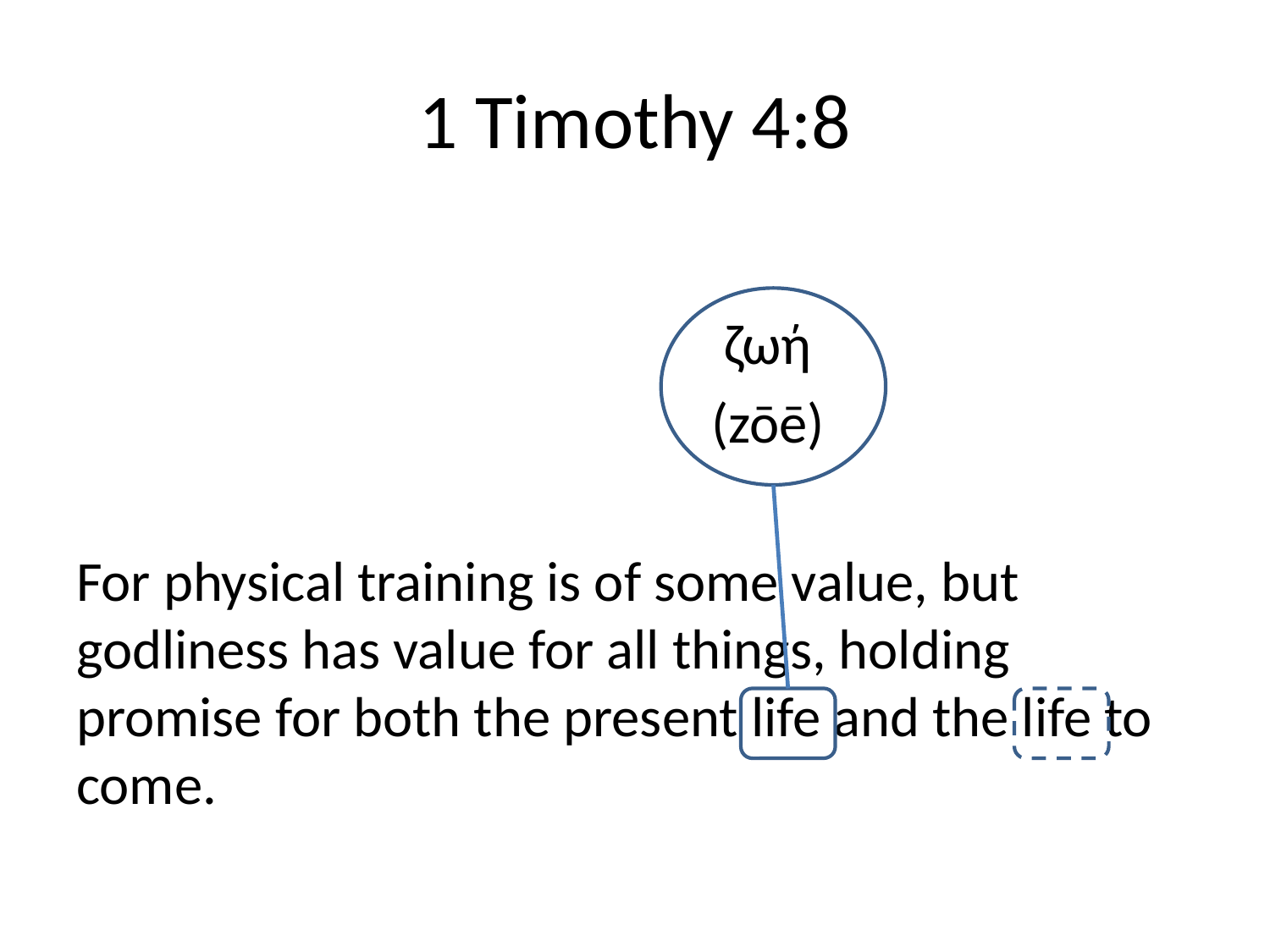

# 1 Timothy 4:8

					 ζωή
					(zōē)

For physical training is of some value, but godliness has value for all things, holding promise for both the present life and the life to come.